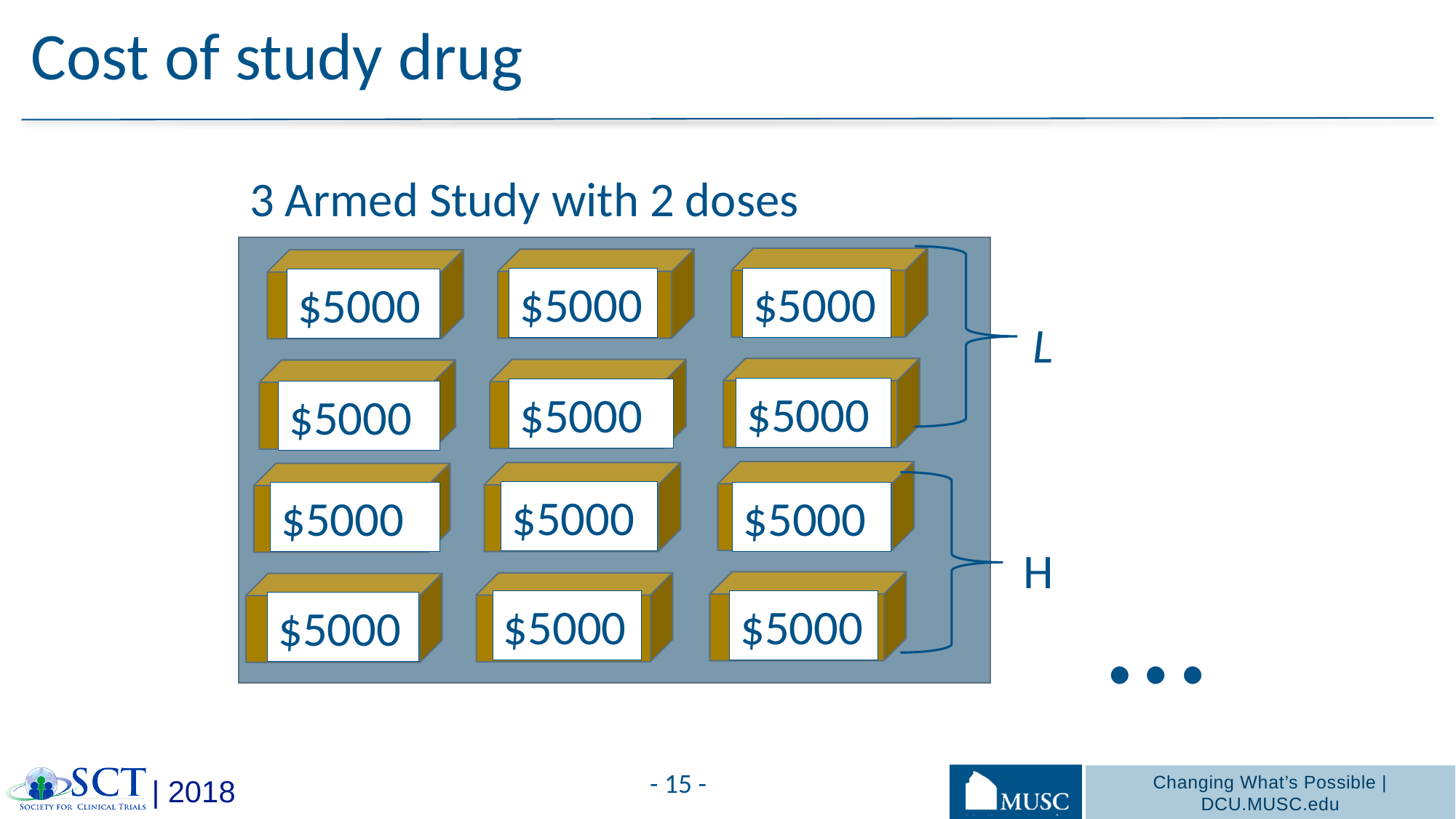

Cost of study drug
3 Armed Study with 2 doses

L

H

$50
$50
$50
$50
$50
$50
$50
$50
$50
$50
$50
$50
$5000
$5000
$5000
$5000
$5000
$5000
$5000
$5000
$5000
$5000
$5000
$5000
…
…
- 15 -